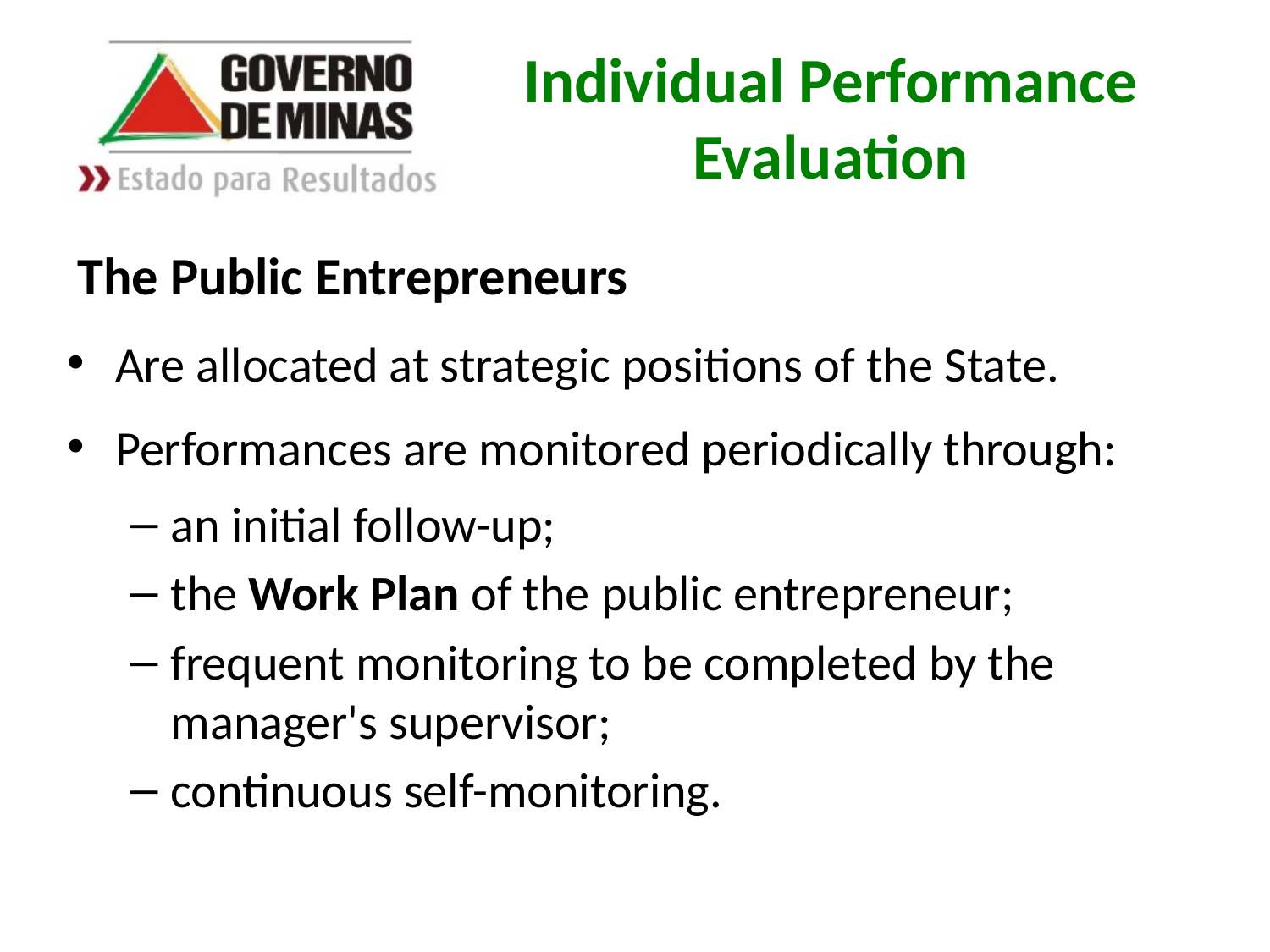

Individual Performance Evaluation
The Public Entrepreneurs
Are allocated at strategic positions of the State.
Performances are monitored periodically through:
an initial follow-up;
the Work Plan of the public entrepreneur;
frequent monitoring to be completed by the manager's supervisor;
continuous self-monitoring.